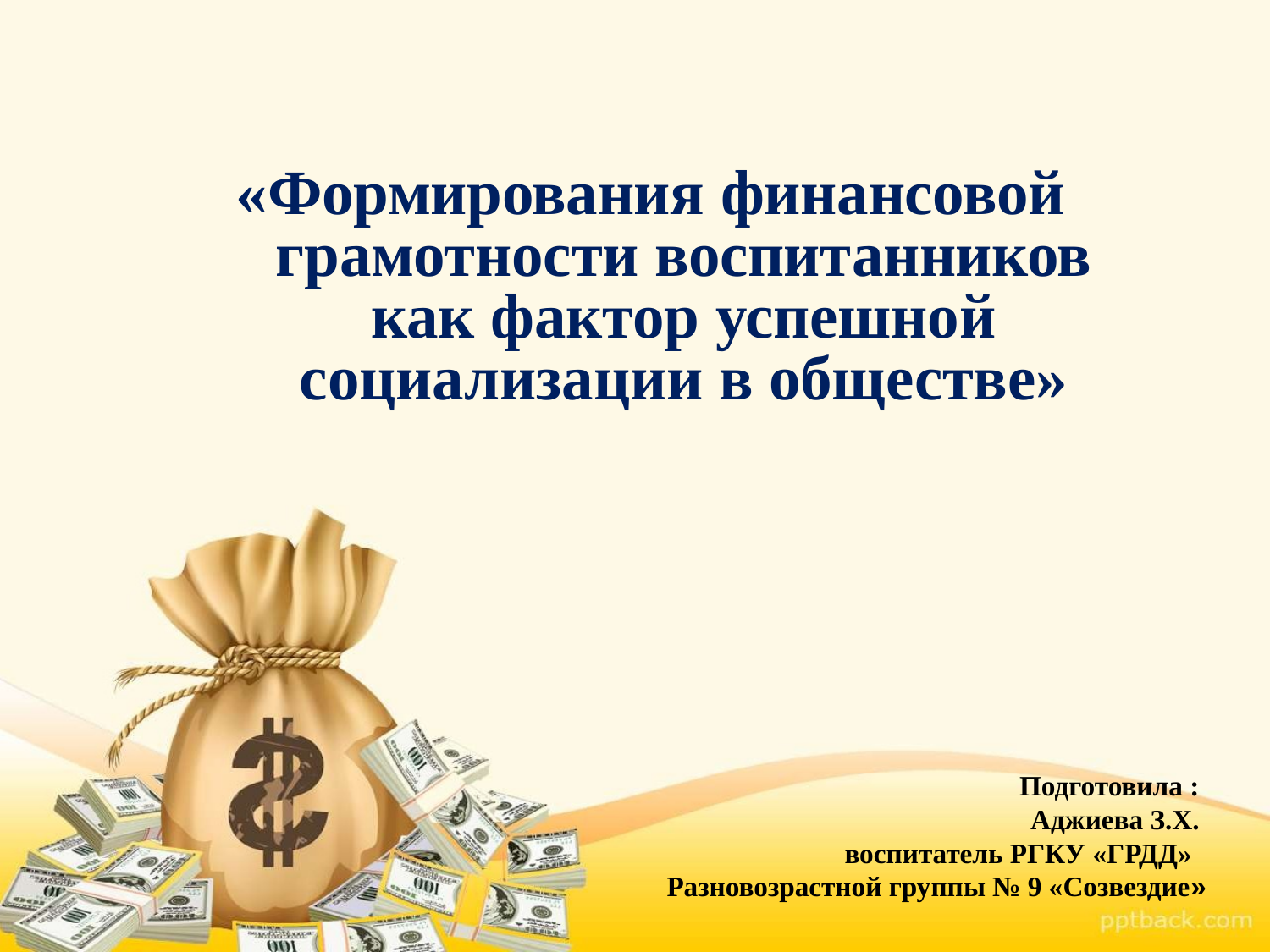

«Формирования финансовой  грамотности воспитанников как фактор успешной социализации в обществе»

Подготовила :
Аджиева З.Х.
воспитатель РГКУ «ГРДД»
Разновозрастной группы № 9 «Созвездие»